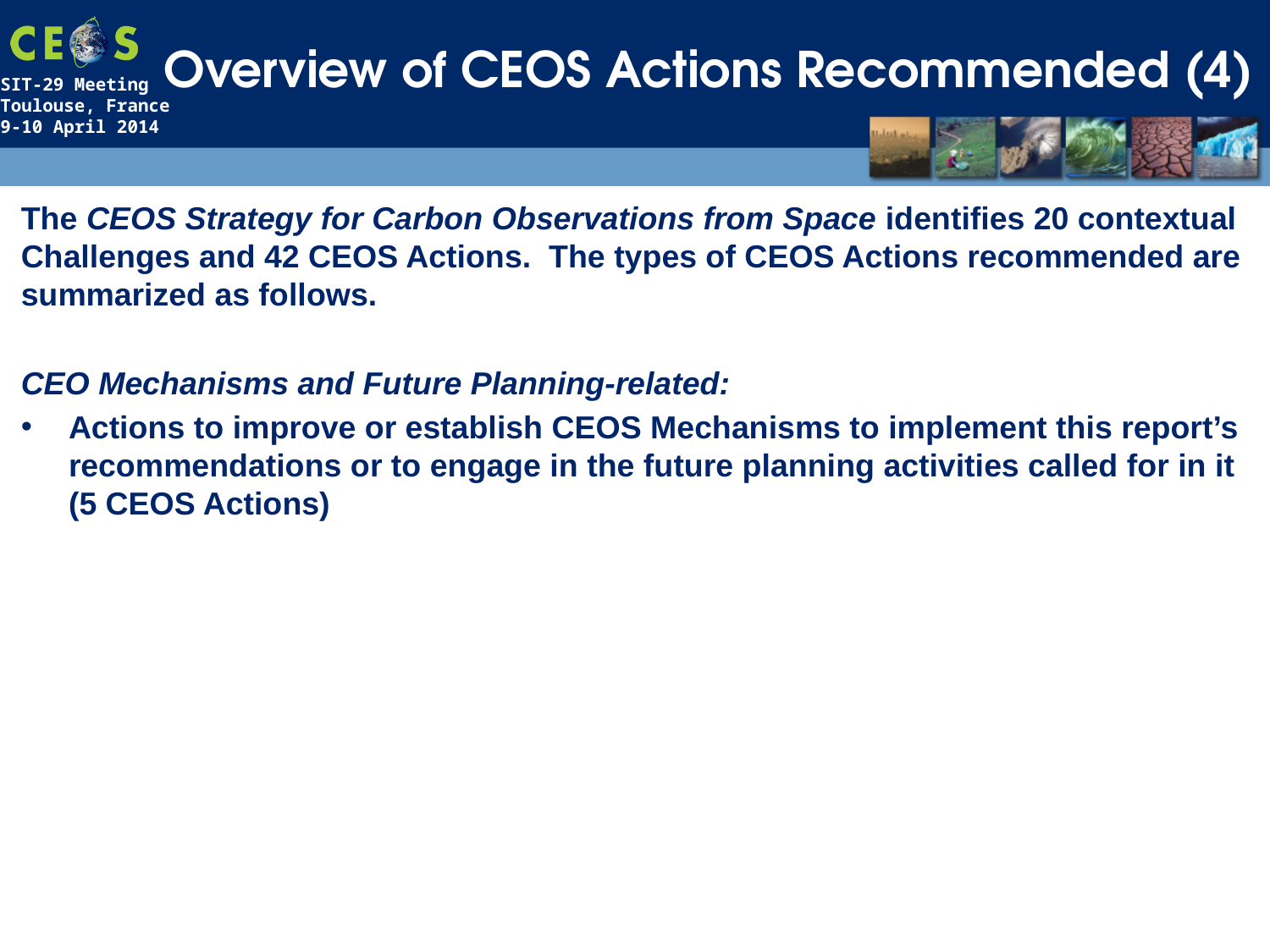

# Overview of CEOS Actions Recommended (4)
The CEOS Strategy for Carbon Observations from Space identifies 20 contextual Challenges and 42 CEOS Actions.  The types of CEOS Actions recommended are summarized as follows.

CEO Mechanisms and Future Planning-related:
Actions to improve or establish CEOS Mechanisms to implement this report’s recommendations or to engage in the future planning activities called for in it (5 CEOS Actions)